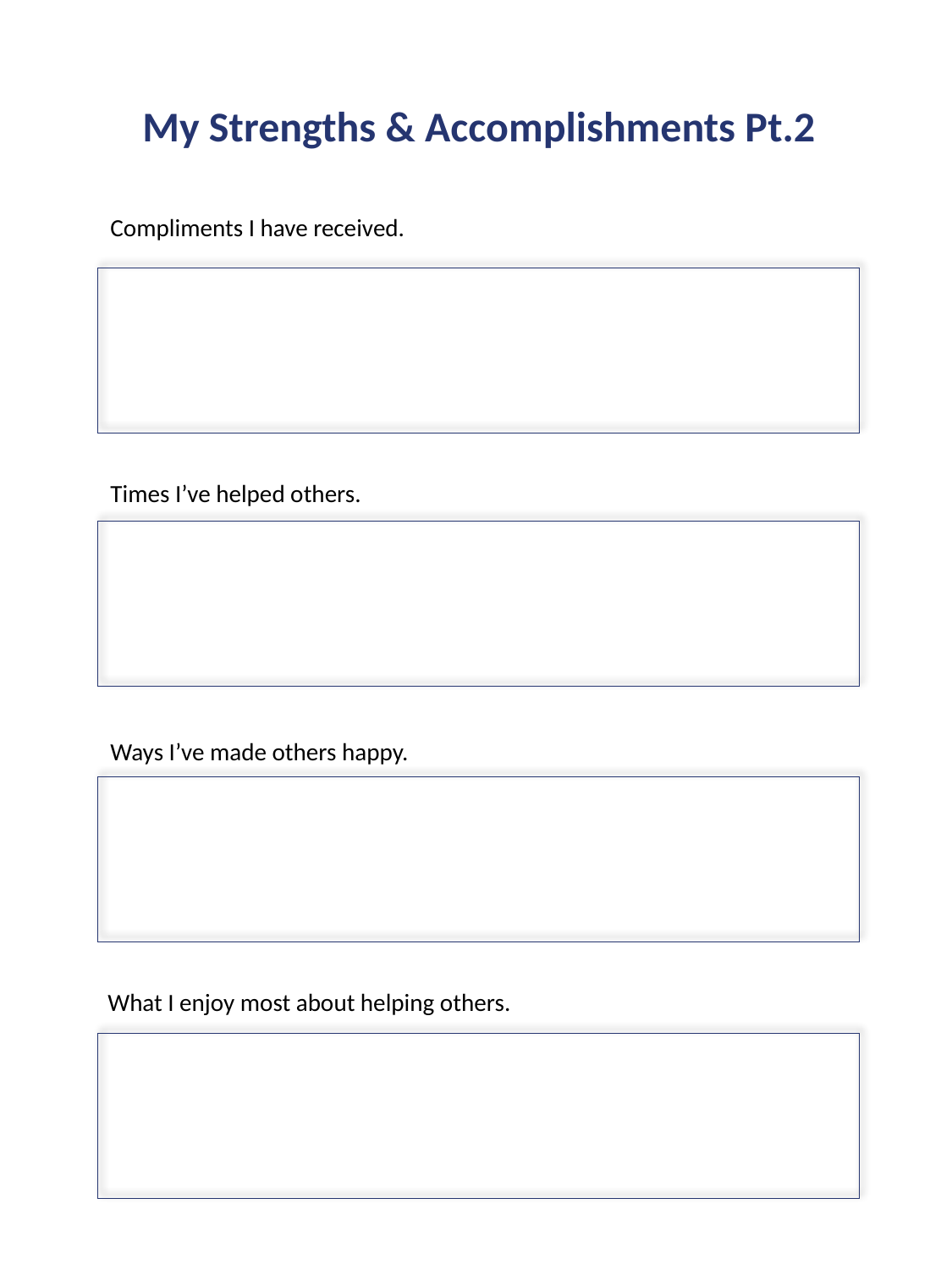

My Strengths & Accomplishments Pt.2
Compliments I have received.

Times I’ve helped others.

Ways I’ve made others happy.

What I enjoy most about helping others.